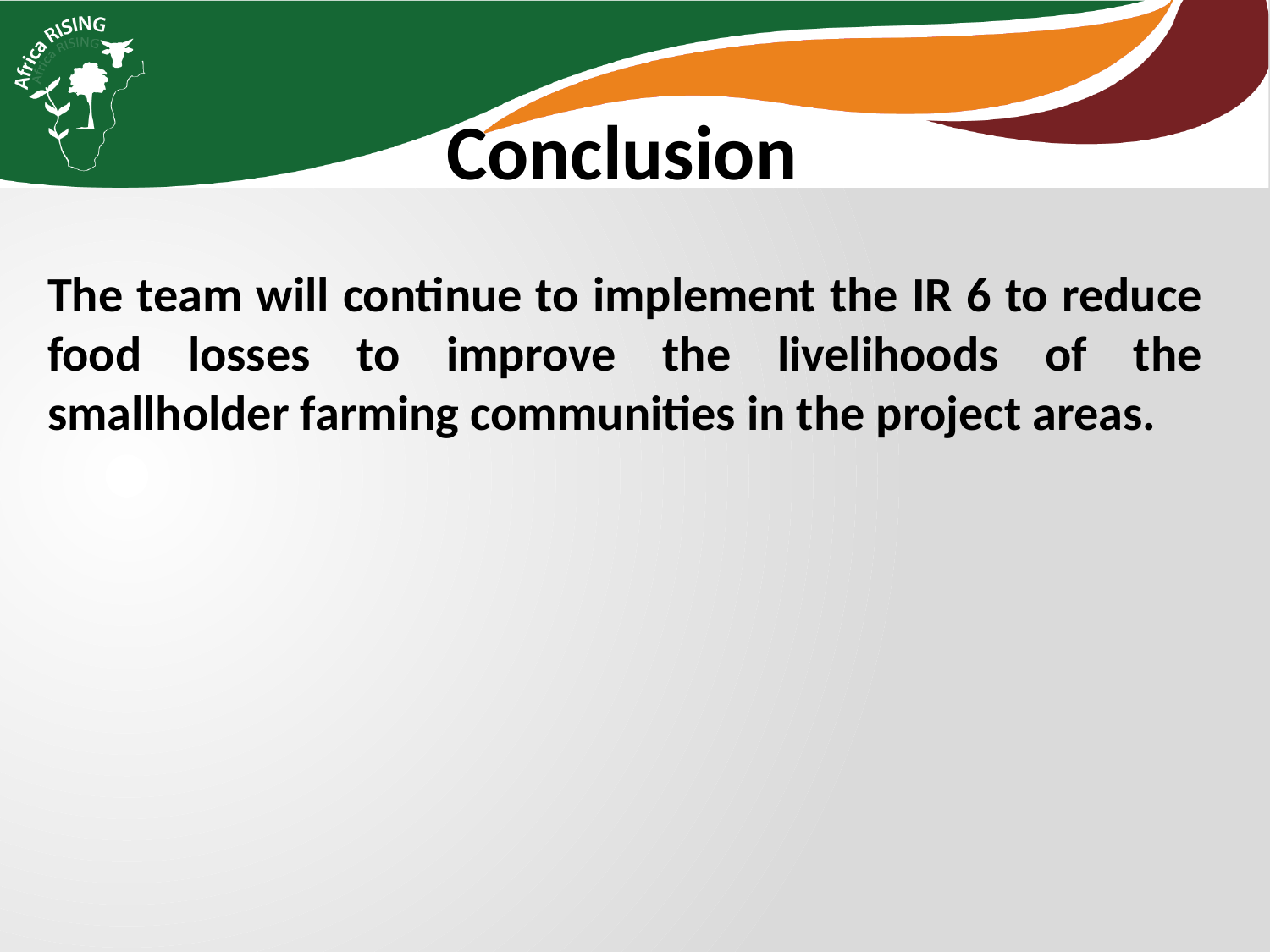

Conclusion
The team will continue to implement the IR 6 to reduce food losses to improve the livelihoods of the smallholder farming communities in the project areas.